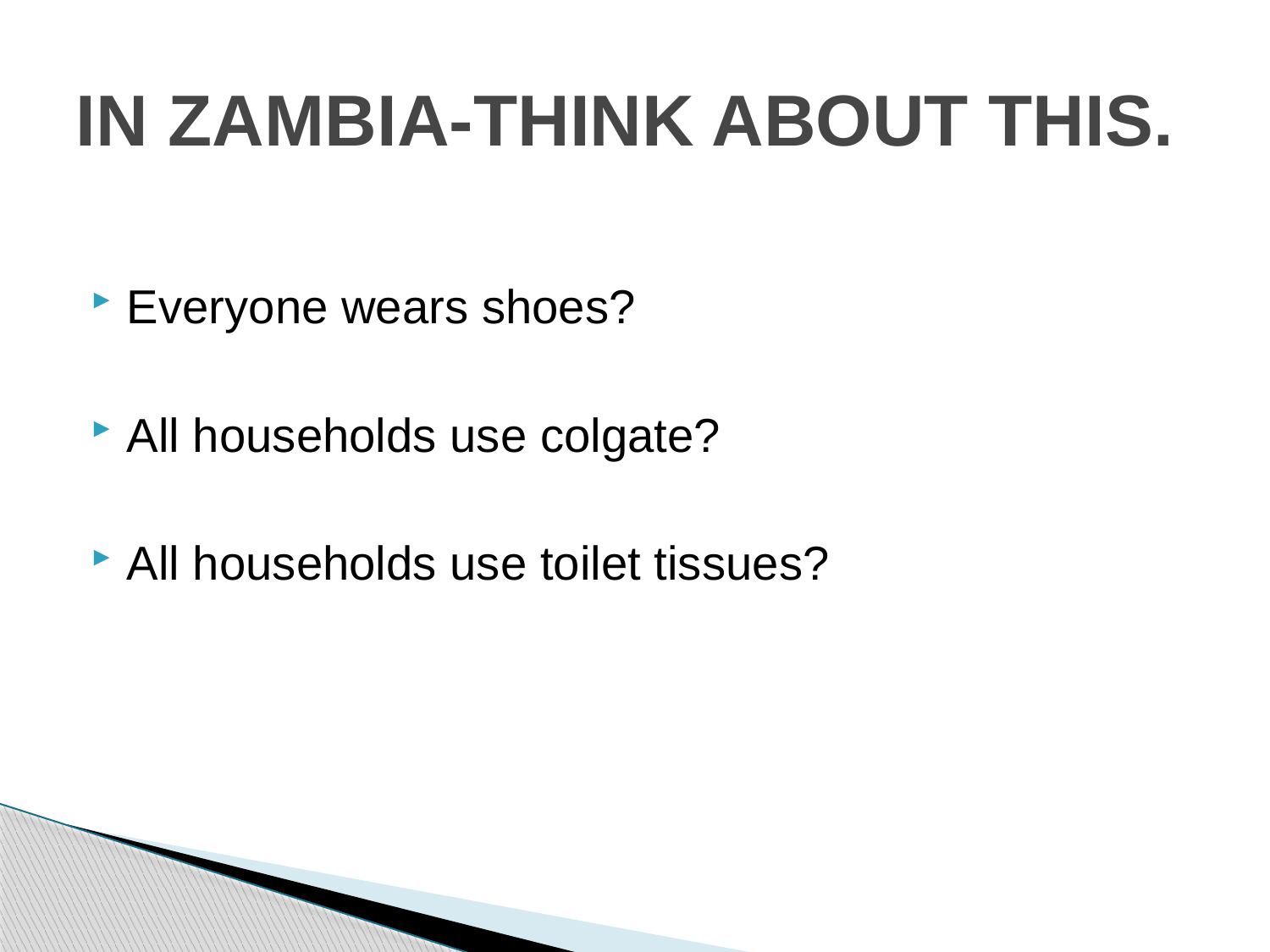

# IN ZAMBIA-THINK ABOUT THIS.

Everyone wears shoes?

All households use colgate?

All households use toilet tissues?